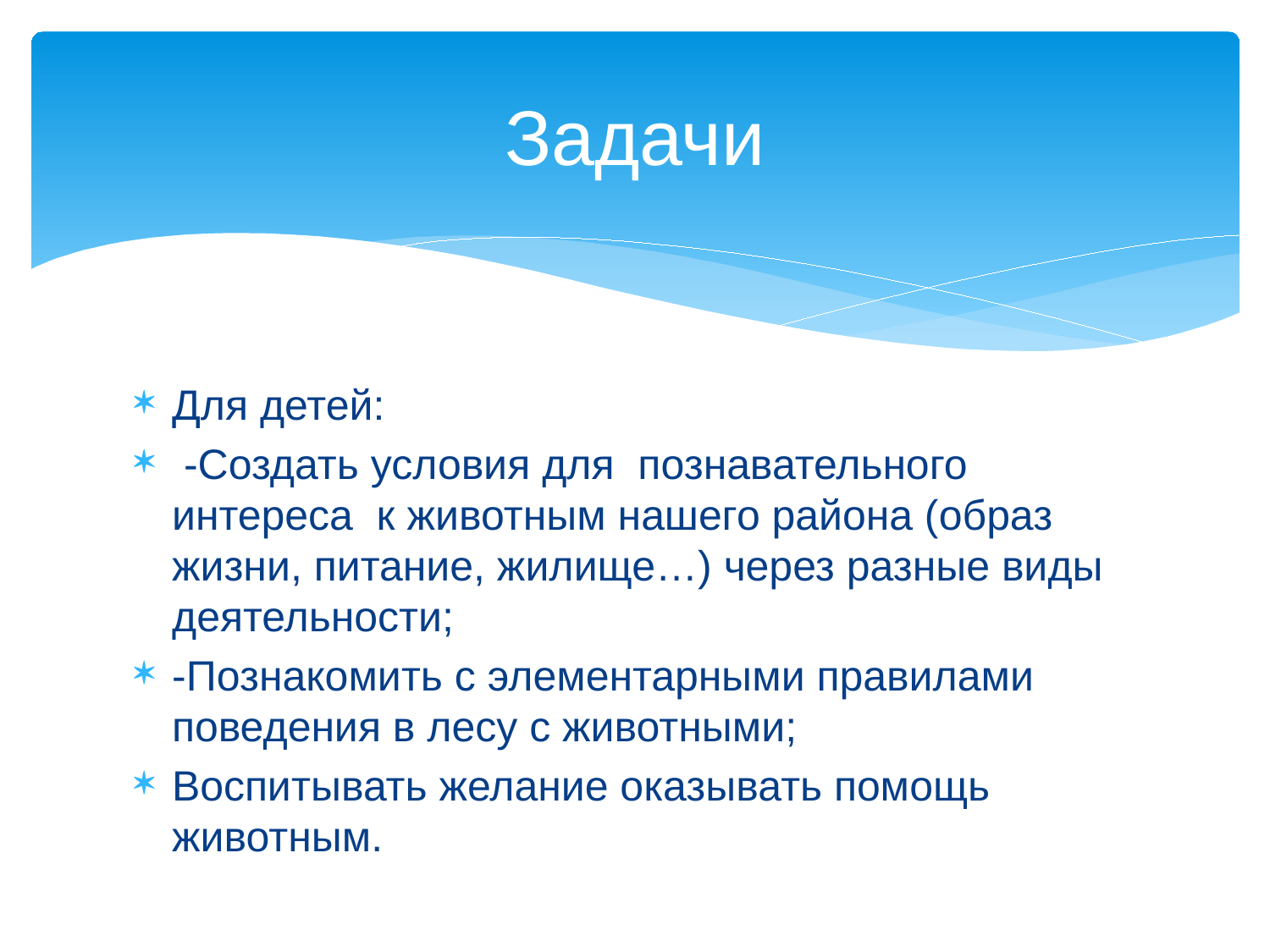

# Задачи
Для детей:
 -Создать условия для  познавательного интереса  к животным нашего района (образ жизни, питание, жилище…) через разные виды деятельности;
-Познакомить с элементарными правилами поведения в лесу с животными;
Воспитывать желание оказывать помощь животным.